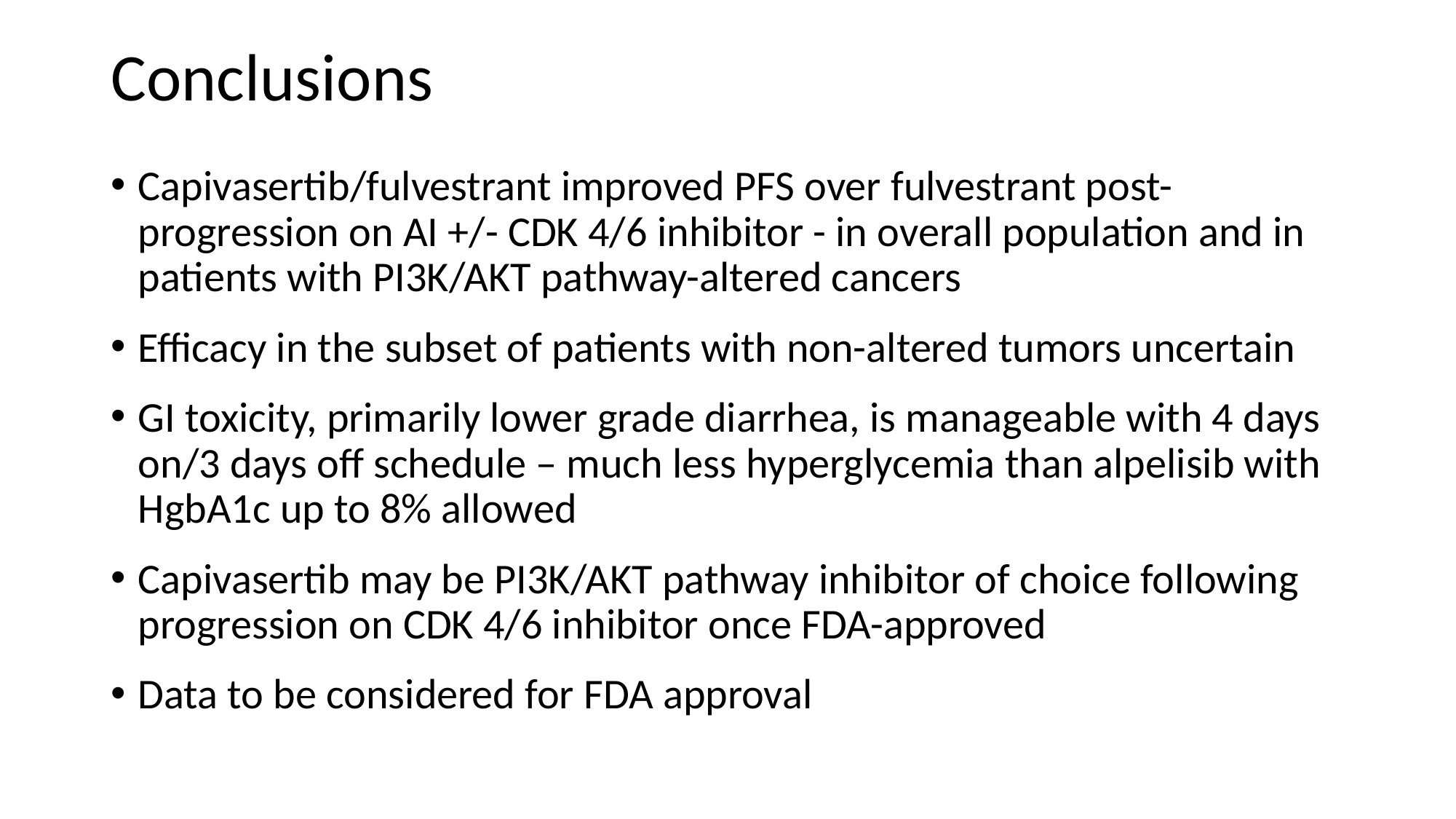

# Conclusions
Capivasertib/fulvestrant improved PFS over fulvestrant post-progression on AI +/- CDK 4/6 inhibitor - in overall population and in patients with PI3K/AKT pathway-altered cancers
Efficacy in the subset of patients with non-altered tumors uncertain
GI toxicity, primarily lower grade diarrhea, is manageable with 4 days on/3 days off schedule – much less hyperglycemia than alpelisib with HgbA1c up to 8% allowed
Capivasertib may be PI3K/AKT pathway inhibitor of choice following progression on CDK 4/6 inhibitor once FDA-approved
Data to be considered for FDA approval